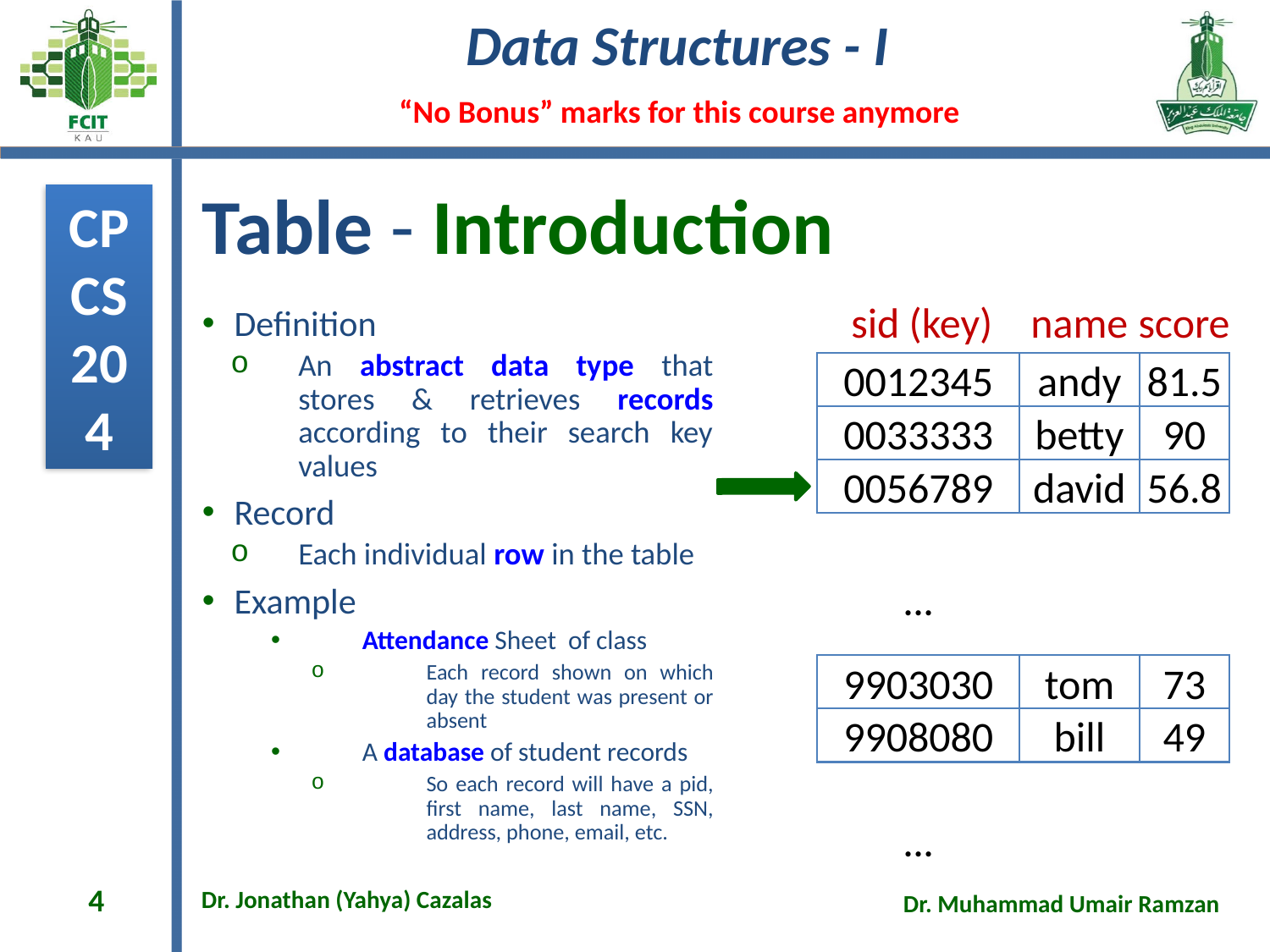

# Table - Introduction
sid (key)
name
score
0012345
andy
81.5
0033333
betty
90
0056789
david
56.8
...
9903030
tom
73
9908080
bill
49
...
Definition
An abstract data type that stores & retrieves records according to their search key values
Record
Each individual row in the table
Example
Attendance Sheet  of class
Each record shown on which day the student was present or absent
A database of student records
So each record will have a pid, first name, last name, SSN, address, phone, email, etc.

4